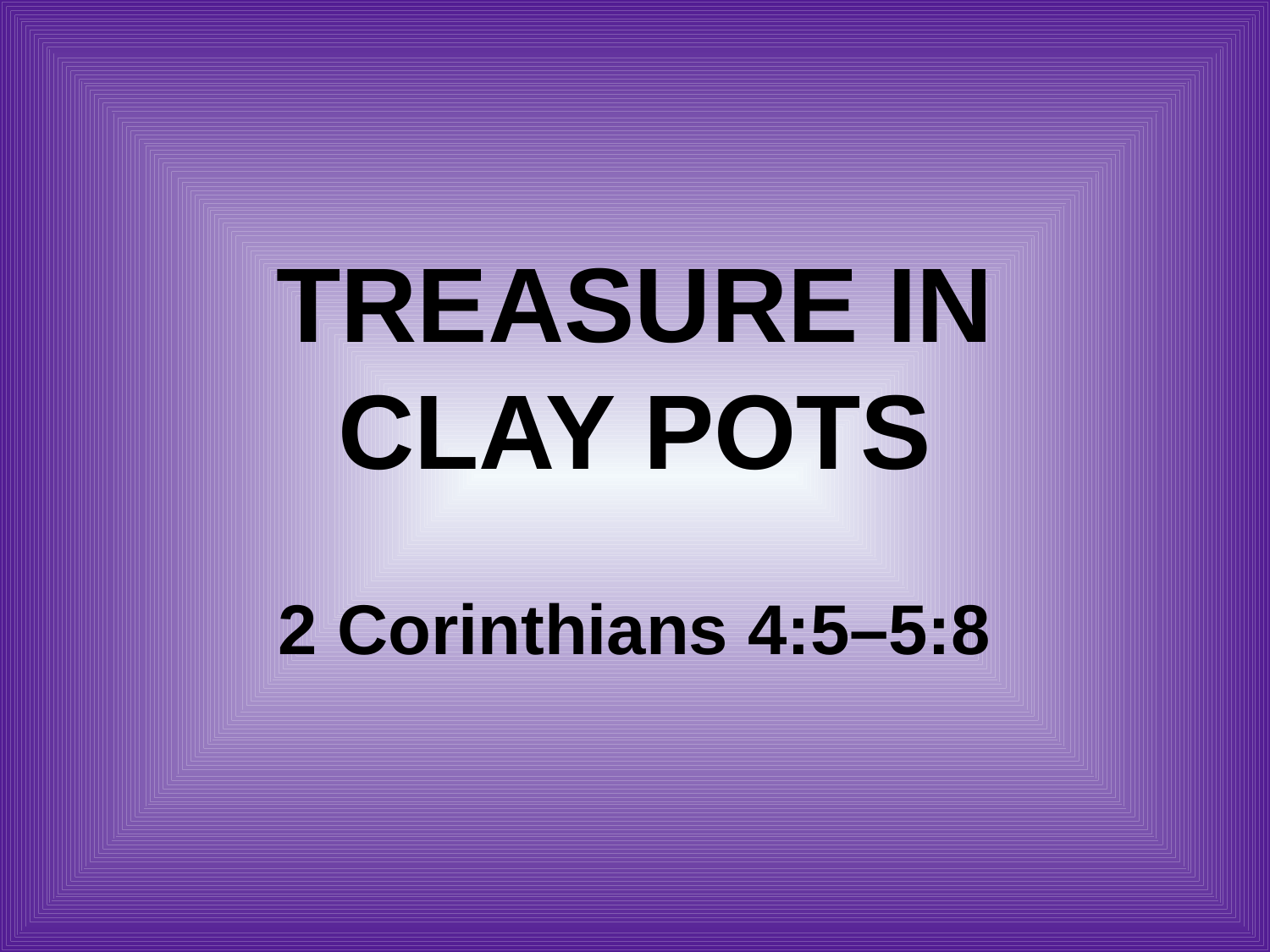

# Treasure in Clay Pots 2 Corinthians 4:5–5:8